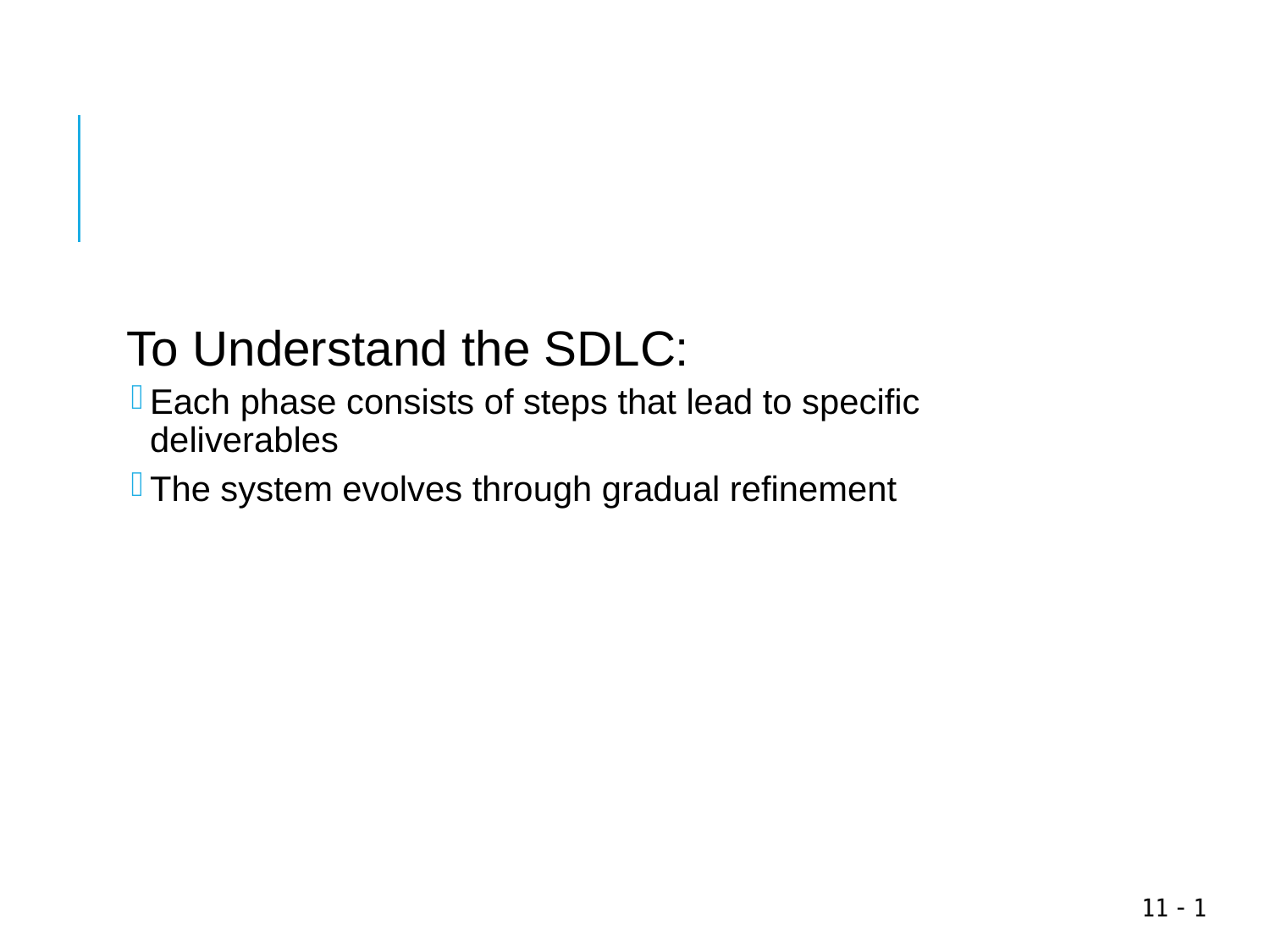

To Understand the SDLC:
Each phase consists of steps that lead to specific deliverables
The system evolves through gradual refinement
1 - 11